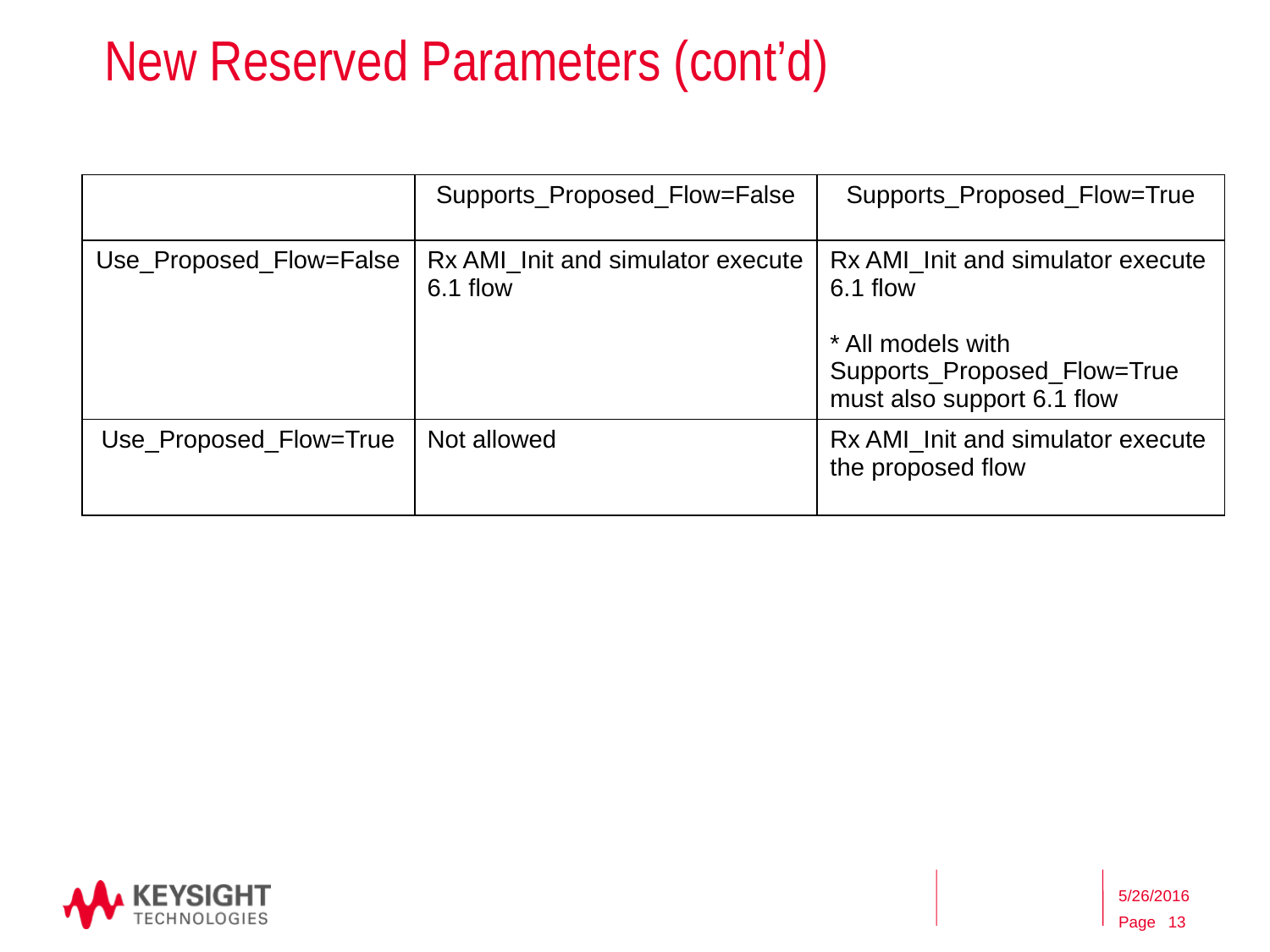

# New Reserved Parameters (cont’d)
|  | Supports\_Proposed\_Flow=False | Supports\_Proposed\_Flow=True |
| --- | --- | --- |
| Use\_Proposed\_Flow=False | Rx AMI\_Init and simulator execute 6.1 flow | Rx AMI\_Init and simulator execute 6.1 flow \* All models with Supports\_Proposed\_Flow=True must also support 6.1 flow |
| Use\_Proposed\_Flow=True | Not allowed | Rx AMI\_Init and simulator execute the proposed flow |
5/26/2016
13